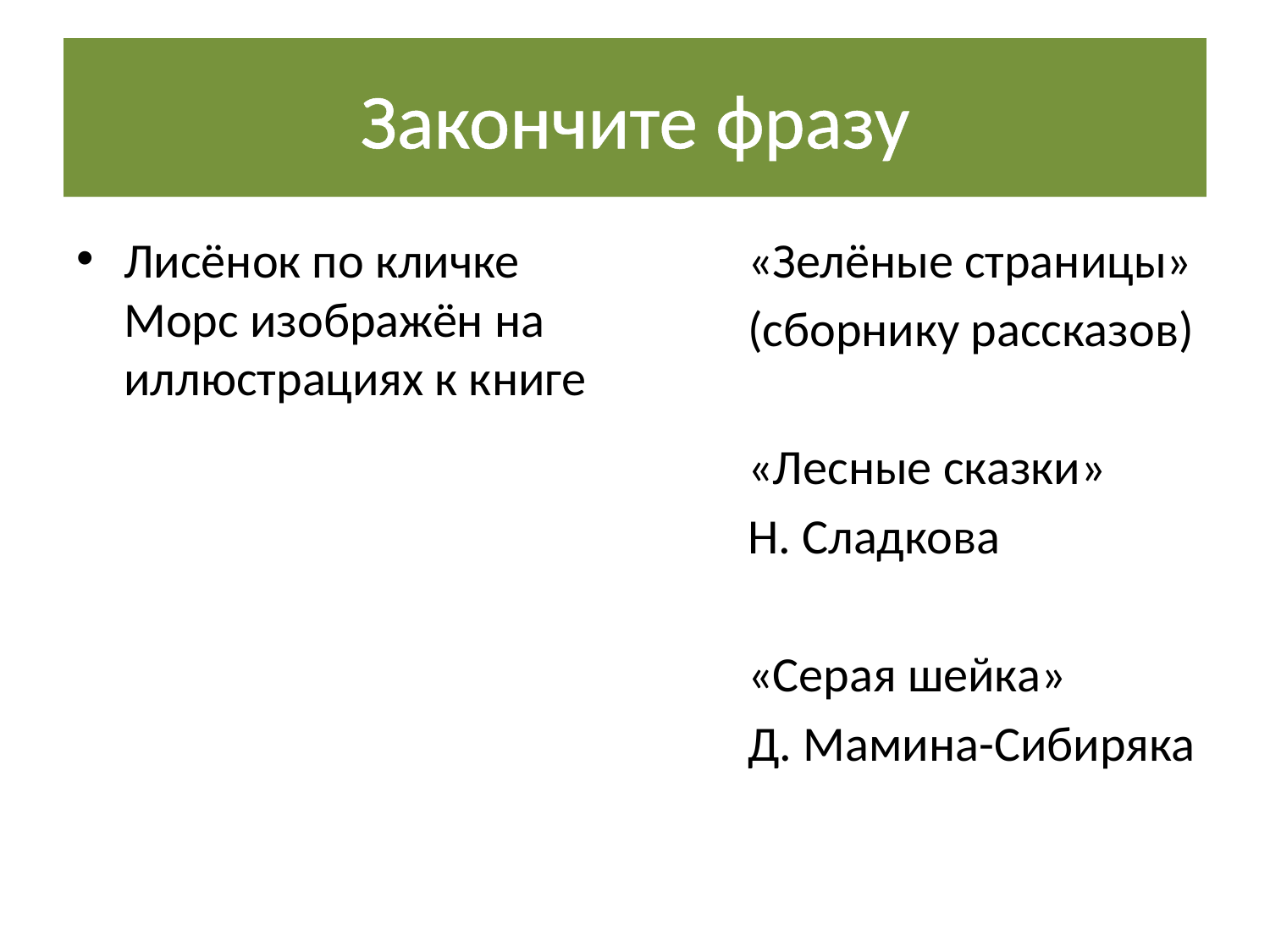

# Закончите фразу
Лисёнок по кличке Морс изображён на иллюстрациях к книге
«Зелёные страницы»
(сборнику рассказов)

«Лесные сказки»
Н. Сладкова

«Серая шейка»
Д. Мамина-Сибиряка